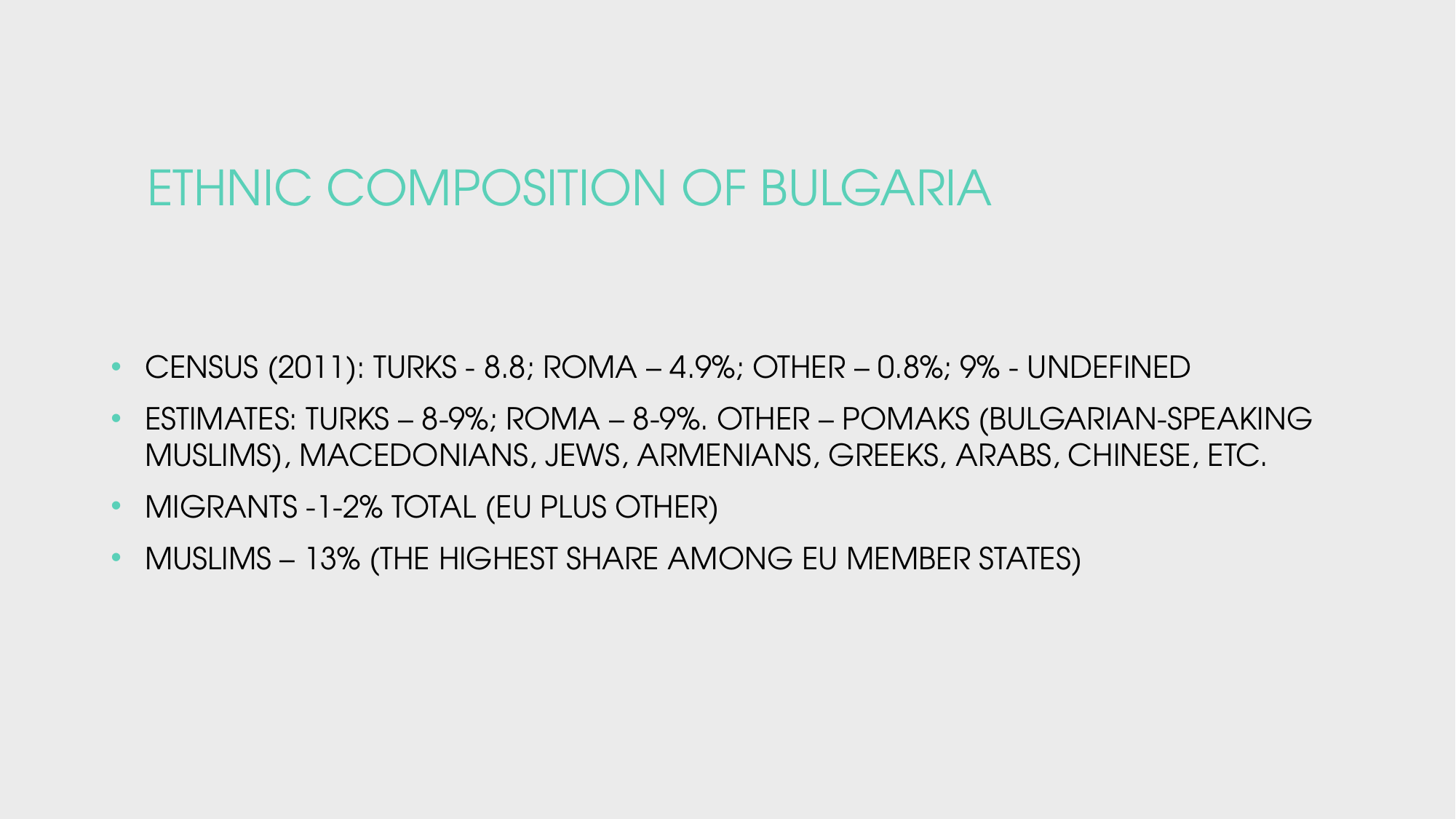

# Ethnic composition of Bulgaria
Census (2011): Turks - 8.8; Roma – 4.9%; Other – 0.8%; 9% - undefined
Estimates: Turks – 8-9%; Roma – 8-9%. Other – Pomaks (Bulgarian-speaking Muslims), Macedonians, Jews, Armenians, Greeks, Arabs, Chinese, etc.
Migrants -1-2% total (EU plus other)
Muslims – 13% (the highest share among EU member states)